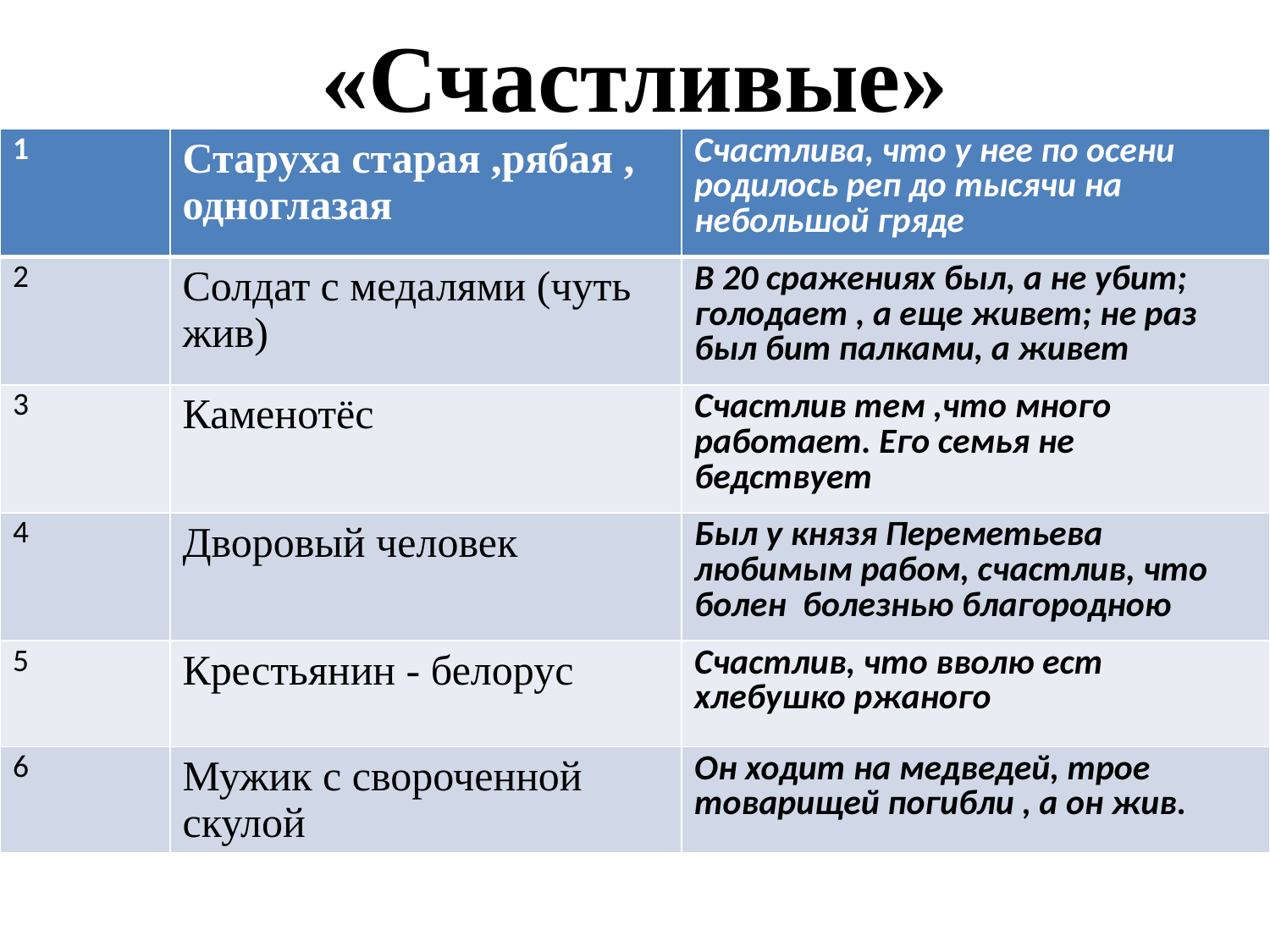

# «Счастливые»
| 1 | Старуха старая ,рябая , одноглазая | Счастлива, что у нее по осени родилось реп до тысячи на небольшой гряде |
| --- | --- | --- |
| 2 | Солдат с медалями (чуть жив) | В 20 сражениях был, а не убит; голодает , а еще живет; не раз был бит палками, а живет |
| 3 | Каменотёс | Счастлив тем ,что много работает. Его семья не бедствует |
| 4 | Дворовый человек | Был у князя Переметьева любимым рабом, счастлив, что болен болезнью благородною |
| 5 | Крестьянин - белорус | Счастлив, что вволю ест хлебушко ржаного |
| 6 | Мужик с свороченной скулой | Он ходит на медведей, трое товарищей погибли , а он жив. |